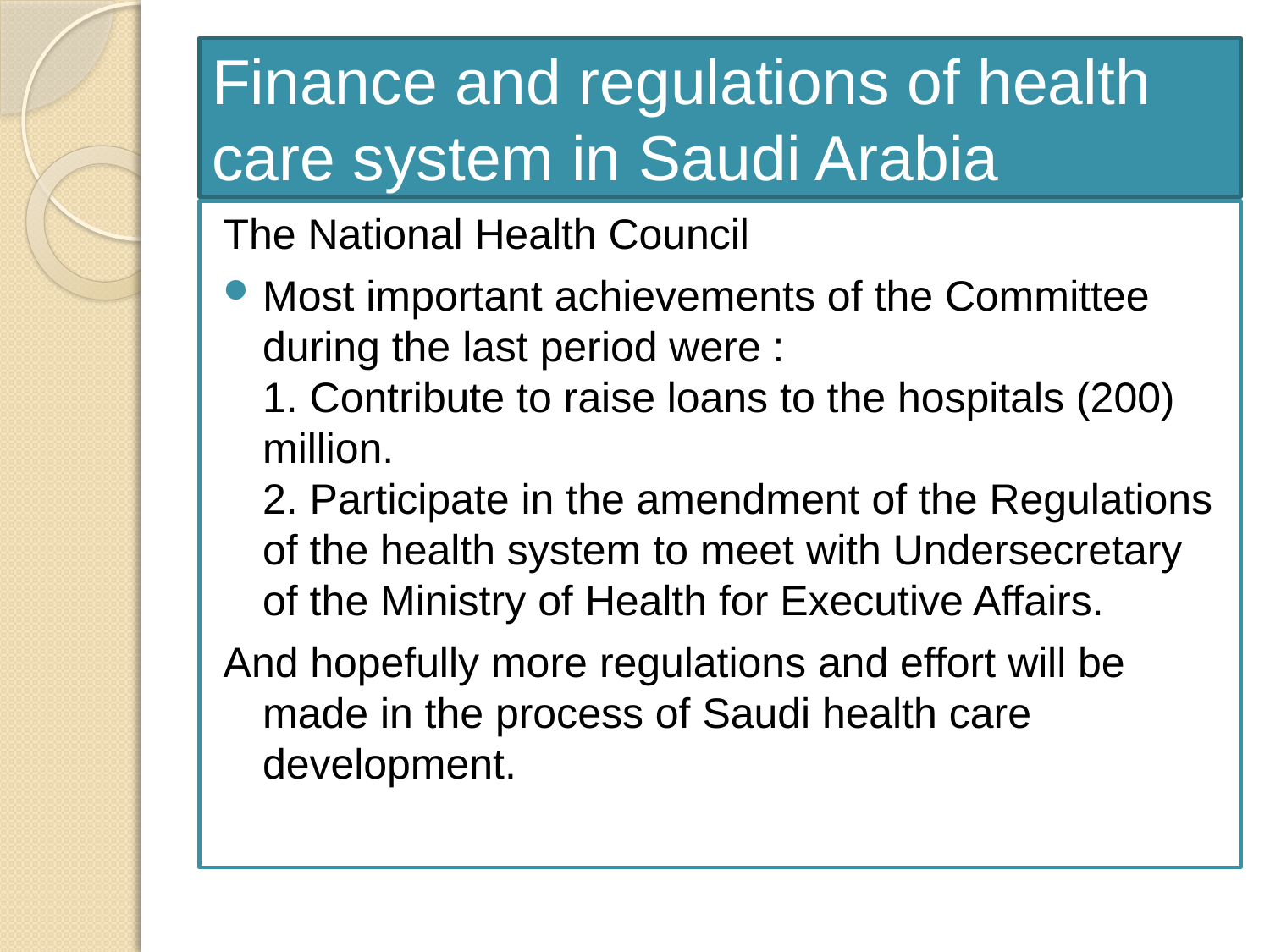

# Finance and regulations of health care system in Saudi Arabia
The National Health Council
Most important achievements of the Committee during the last period were :
1. Contribute to raise loans to the hospitals (200) million. 
2. Participate in the amendment of the Regulations of the health system to meet with Undersecretary of the Ministry of Health for Executive Affairs.
And hopefully more regulations and effort will be made in the process of Saudi health care development.